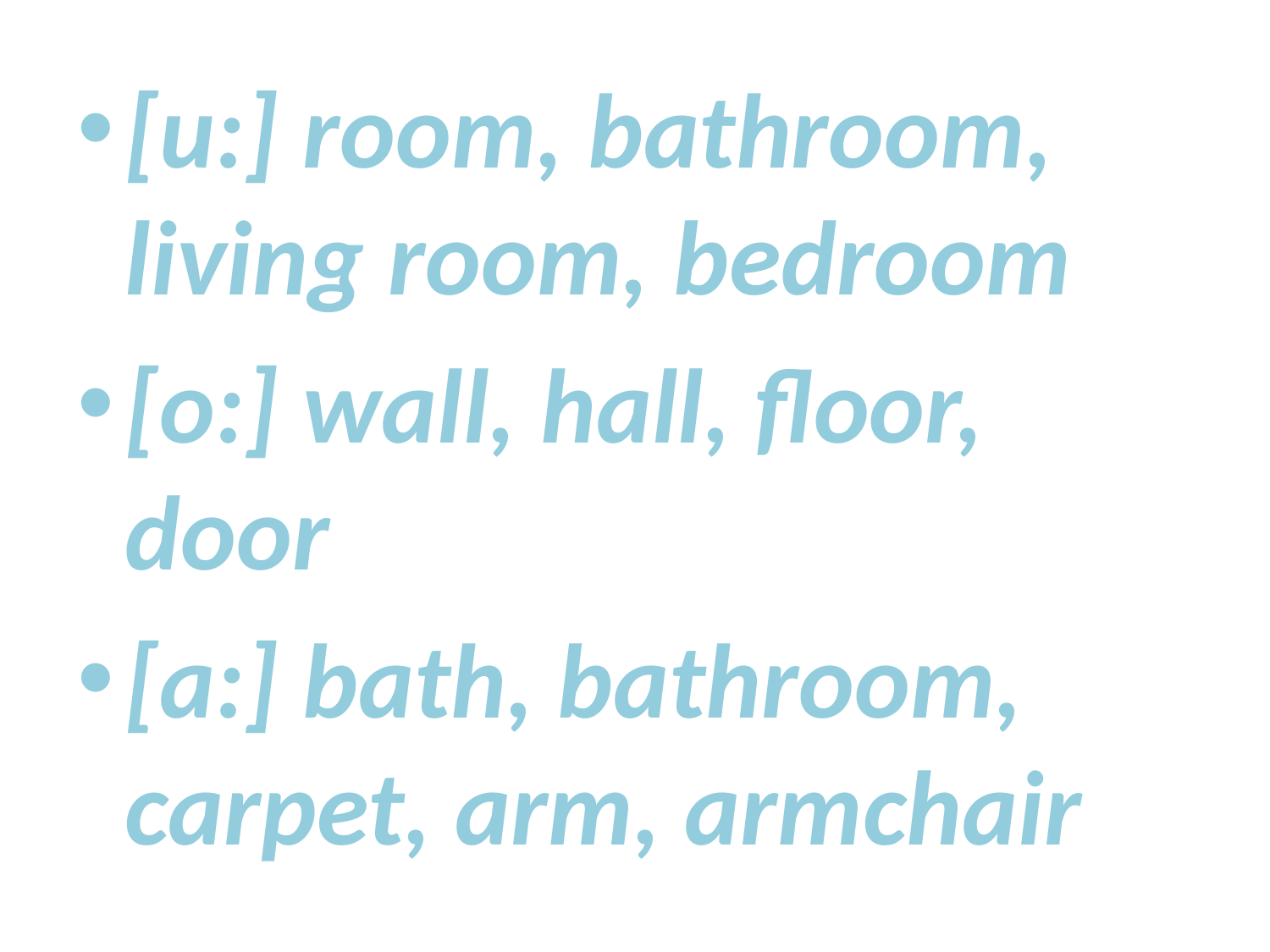

[u:] room, bathroom, living room, bedroom
[o:] wall, hall, floor, door
[a:] bath, bathroom, carpet, arm, armchair